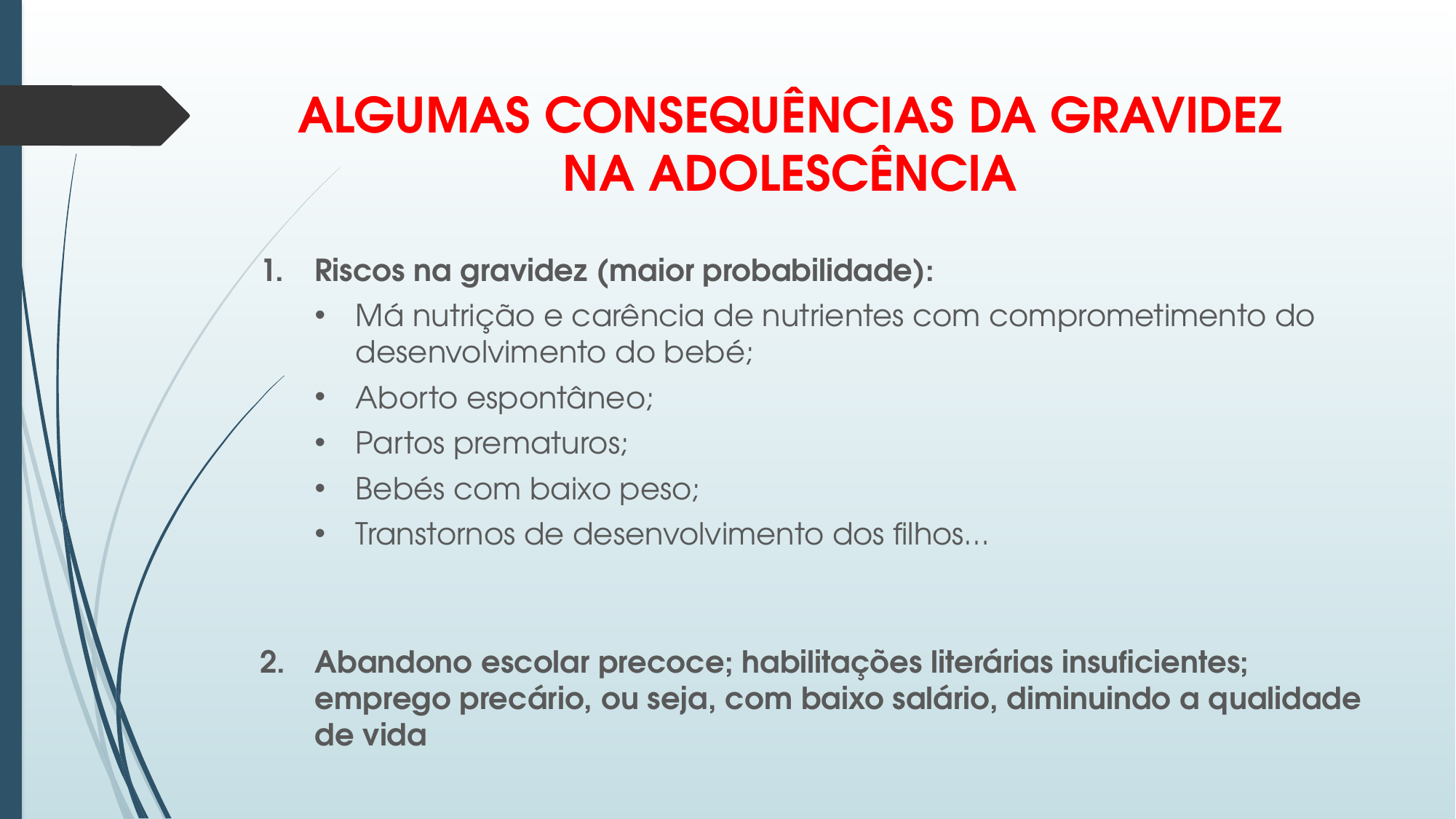

ALGUMAS CONSEQUÊNCIAS DA GRAVIDEZ NA ADOLESCÊNCIA
Riscos na gravidez (maior probabilidade):
Má nutrição e carência de nutrientes com comprometimento do desenvolvimento do bebé;
Aborto espontâneo;
Partos prematuros;
Bebés com baixo peso;
Transtornos de desenvolvimento dos filhos…
Abandono escolar precoce; habilitações literárias insuficientes; emprego precário, ou seja, com baixo salário, diminuindo a qualidade de vida